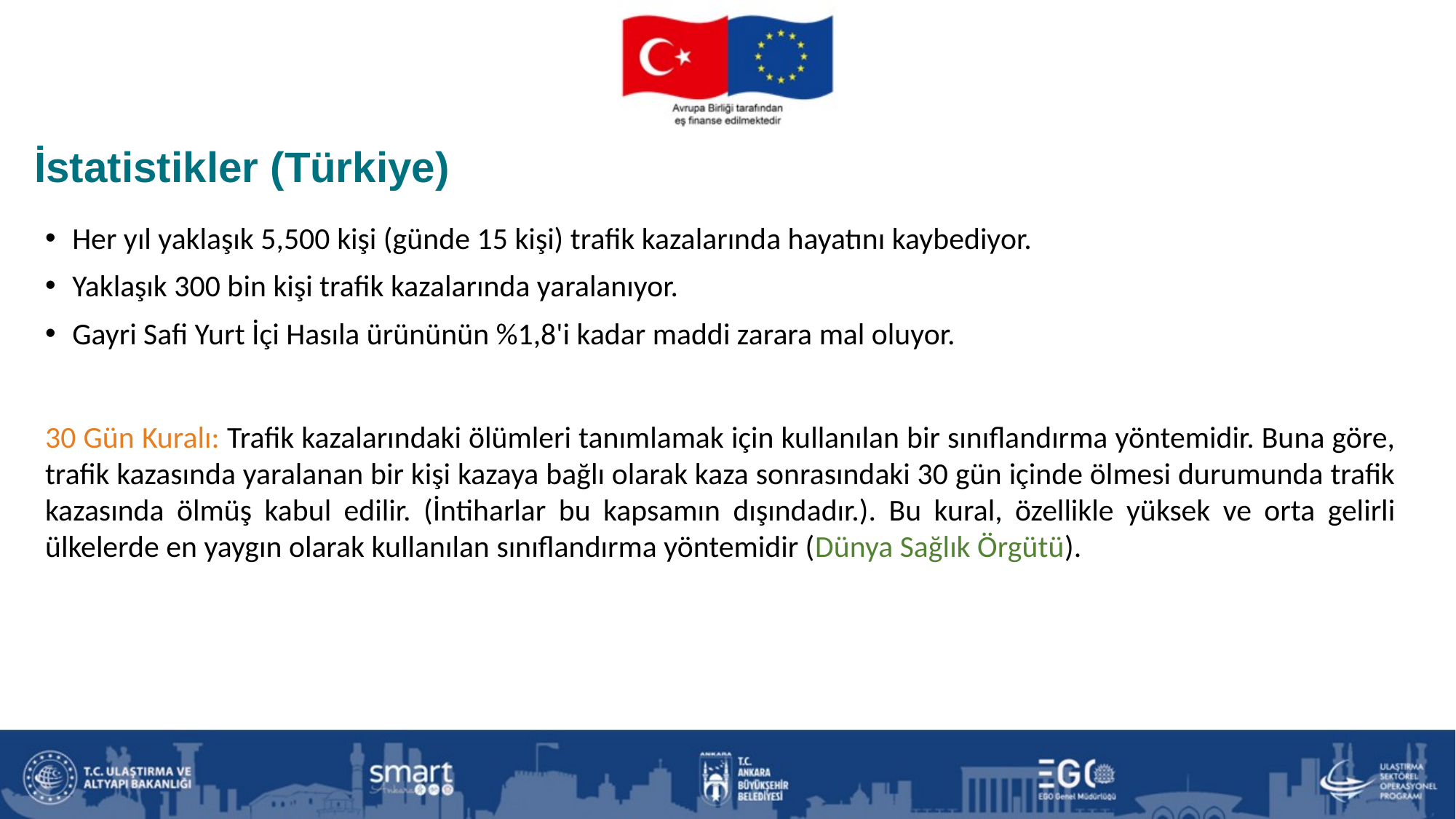

İstatistikler (Türkiye)

Her yıl yaklaşık 5,500 kişi (günde 15 kişi) trafik kazalarında hayatını kaybediyor.
Yaklaşık 300 bin kişi trafik kazalarında yaralanıyor.
Gayri Safi Yurt İçi Hasıla ürününün %1,8'i kadar maddi zarara mal oluyor.

30 Gün Kuralı: Trafik kazalarındaki ölümleri tanımlamak için kullanılan bir sınıflandırma yöntemidir. Buna göre, trafik kazasında yaralanan bir kişi kazaya bağlı olarak kaza sonrasındaki 30 gün içinde ölmesi durumunda trafik kazasında ölmüş kabul edilir. (İntiharlar bu kapsamın dışındadır.). Bu kural, özellikle yüksek ve orta gelirli ülkelerde en yaygın olarak kullanılan sınıflandırma yöntemidir (Dünya Sağlık Örgütü).